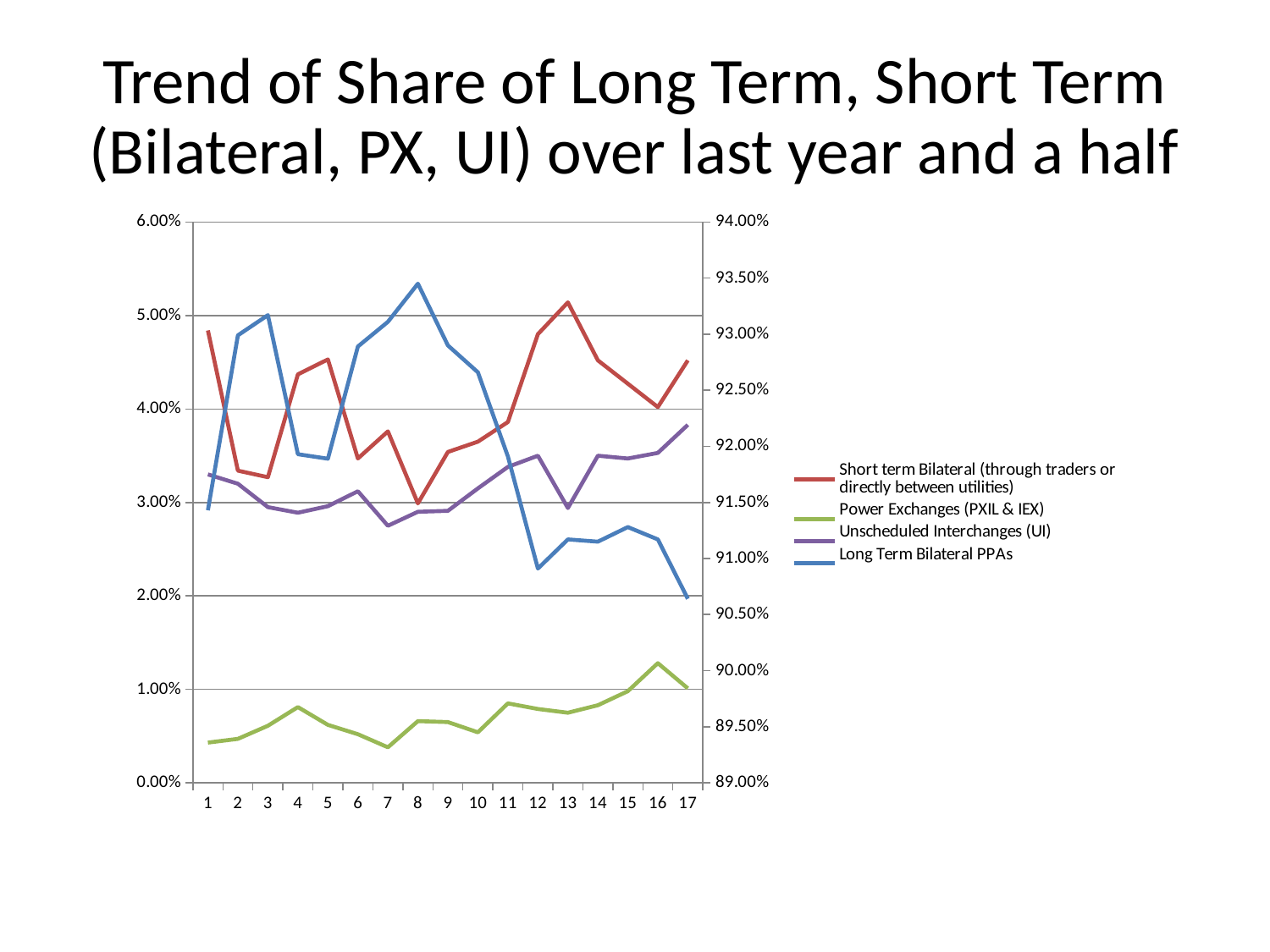

Trend of Share of Long Term, Short Term (Bilateral, PX, UI) over last year and a half

### Chart

| Category | Short term Bilateral (through traders or directly between utilities) | Power Exchanges (PXIL & IEX) | Unscheduled Interchanges (UI) | Long Term Bilateral PPAs |
|---|---|---|---|---|